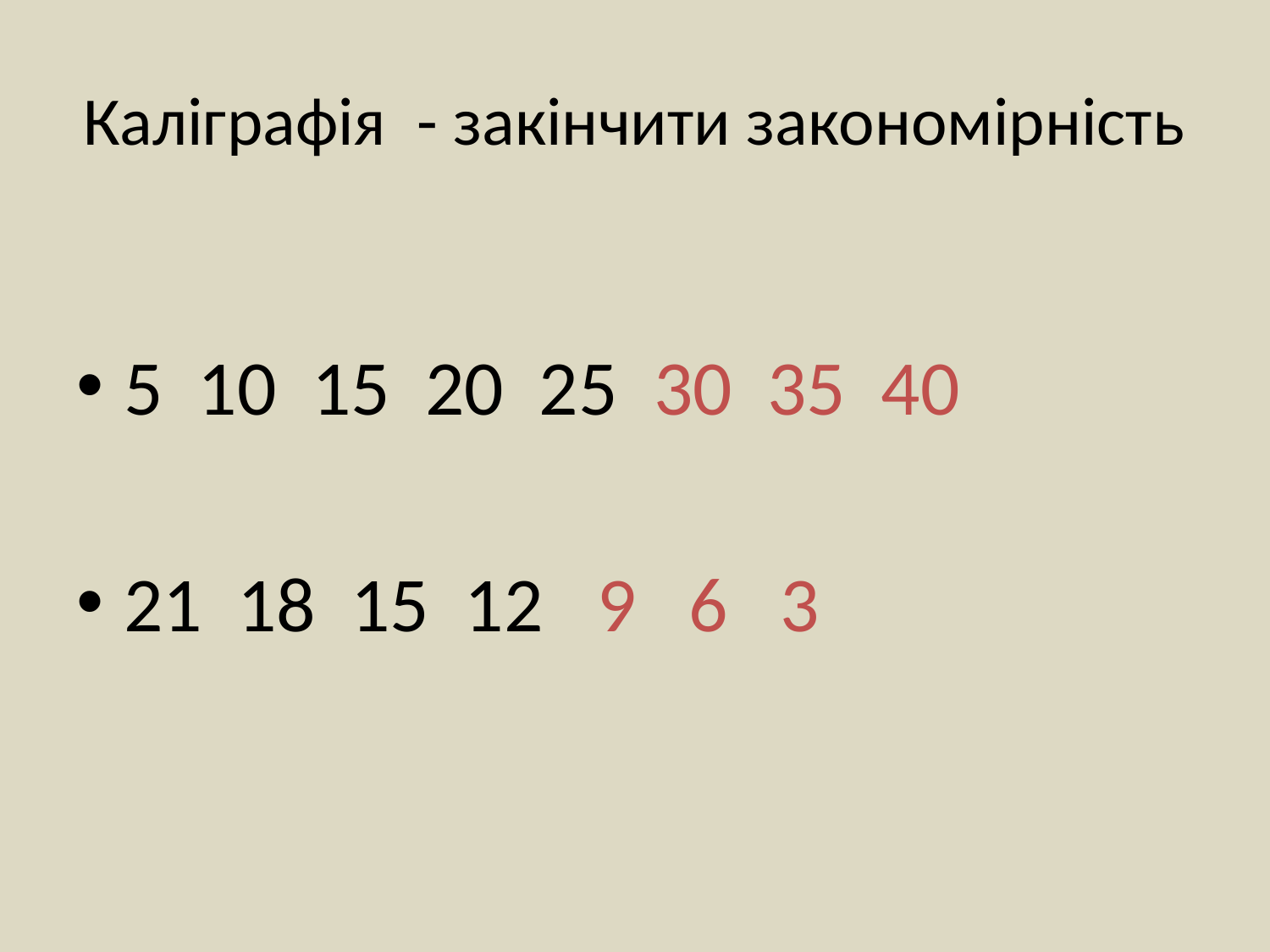

# Каліграфія  - закінчити закономірність

5  10  15  20  25  30  35  40

21  18  15  12   9   6   3